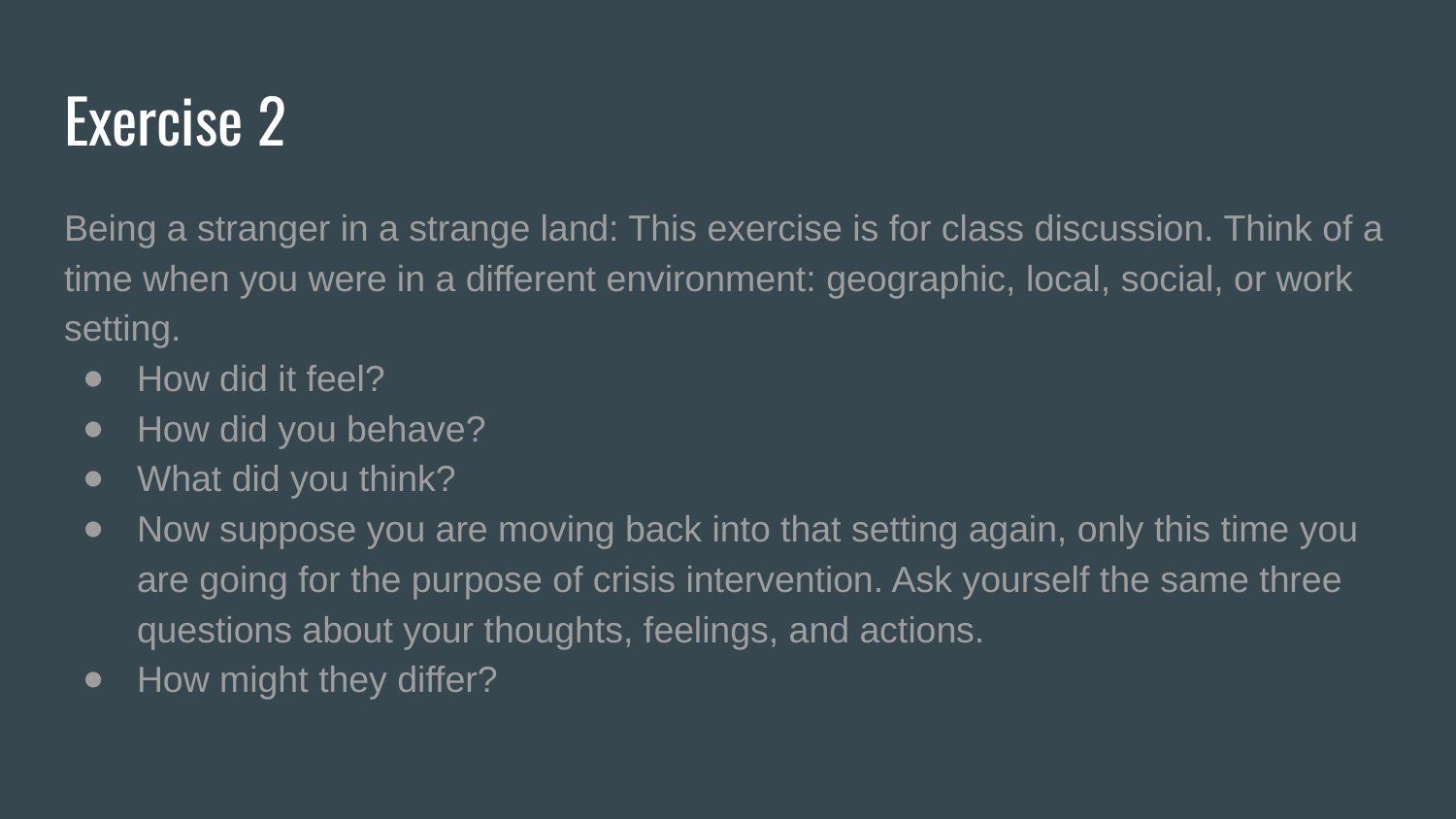

# Exercise 2
Being a stranger in a strange land: This exercise is for class discussion. Think of a time when you were in a different environment: geographic, local, social, or work setting.
How did it feel?
How did you behave?
What did you think?
Now suppose you are moving back into that setting again, only this time you are going for the purpose of crisis intervention. Ask yourself the same three questions about your thoughts, feelings, and actions.
How might they differ?